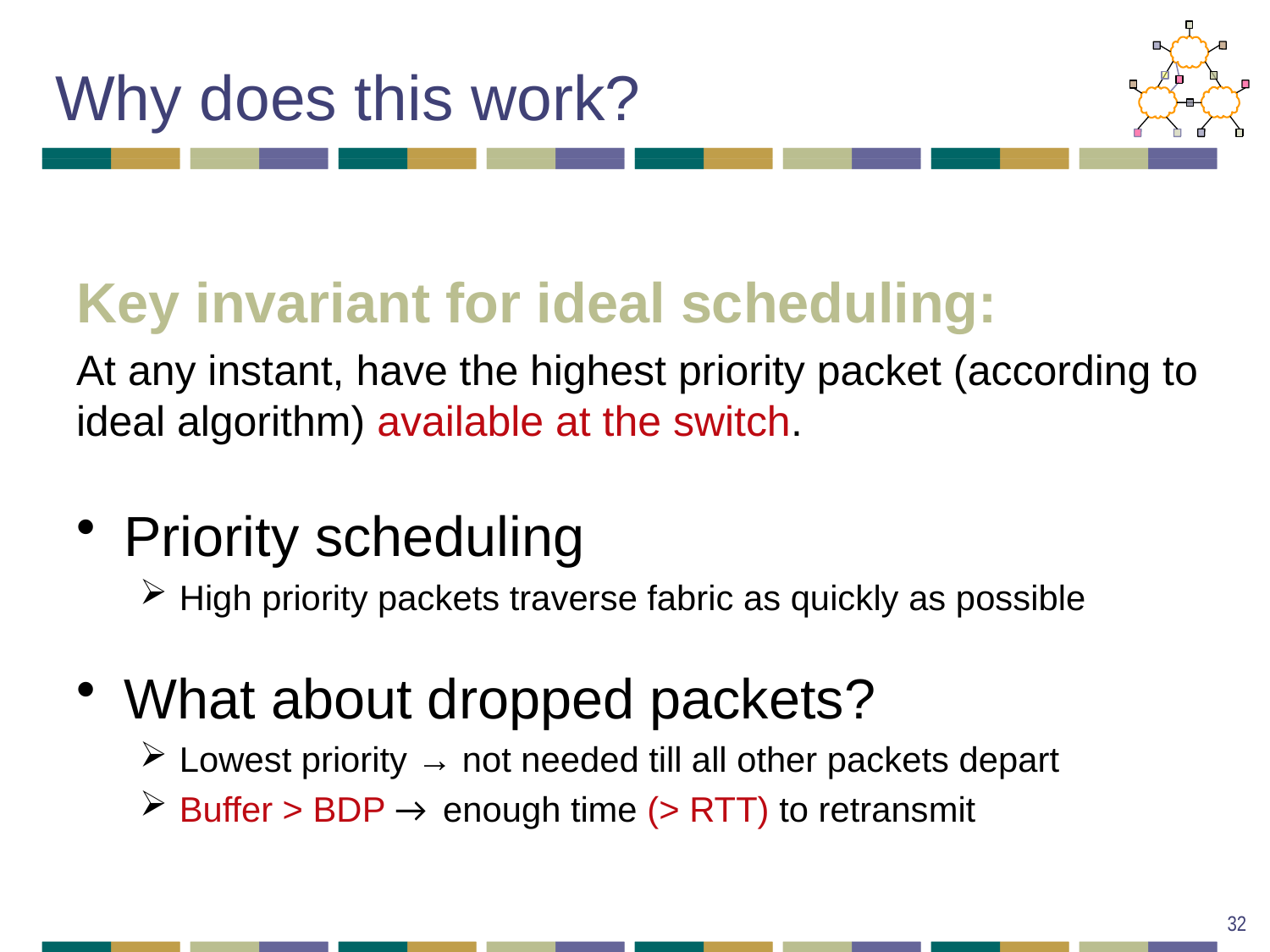

# Why does this work?
Key invariant for ideal scheduling:
At any instant, have the highest priority packet (according to ideal algorithm) available at the switch.

Priority scheduling
High priority packets traverse fabric as quickly as possible

What about dropped packets?
Lowest priority → not needed till all other packets depart
Buffer > BDP →  enough time (> RTT) to retransmit

32